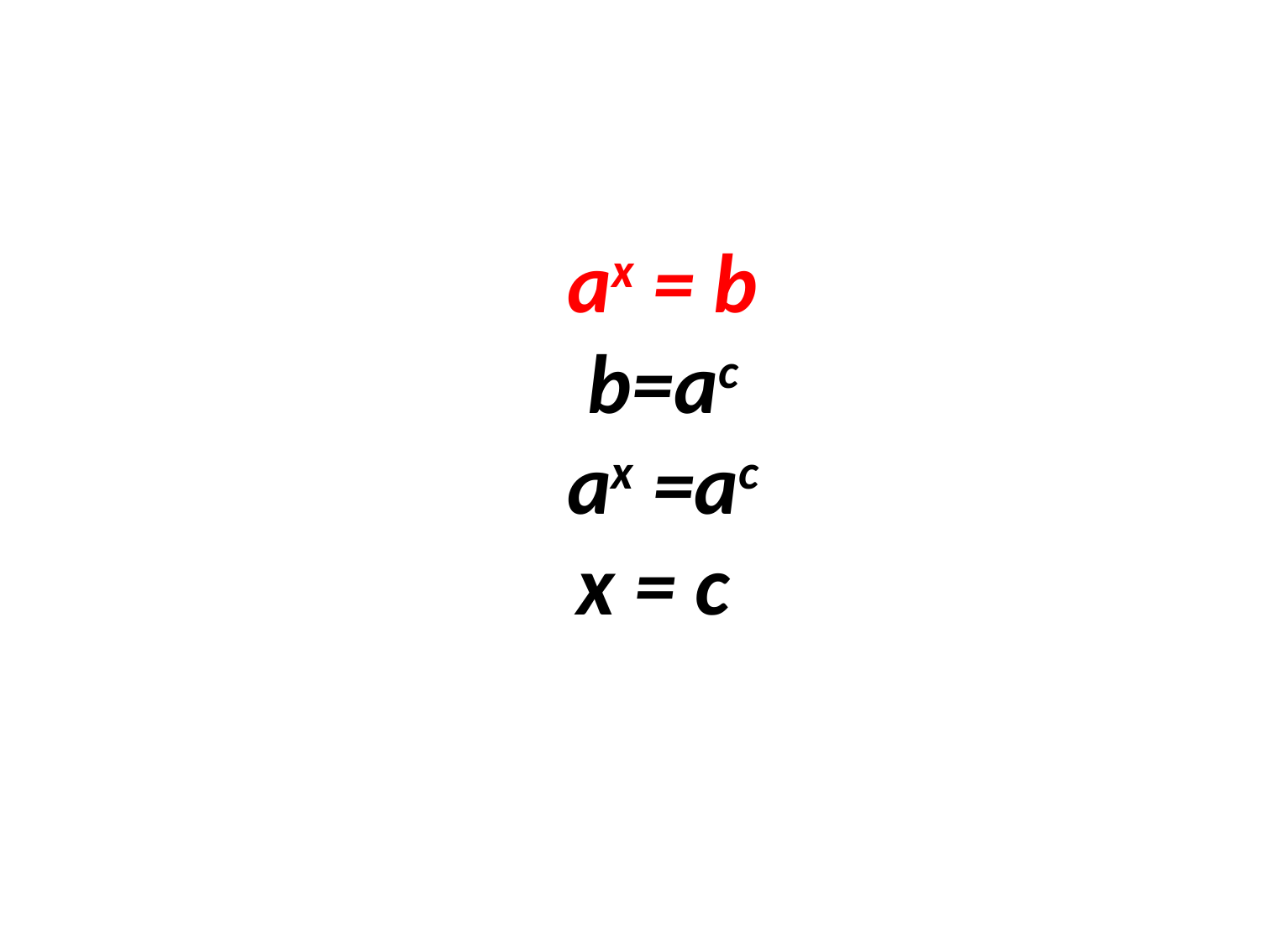

aх = b
b=ac
aх =ac
х = с